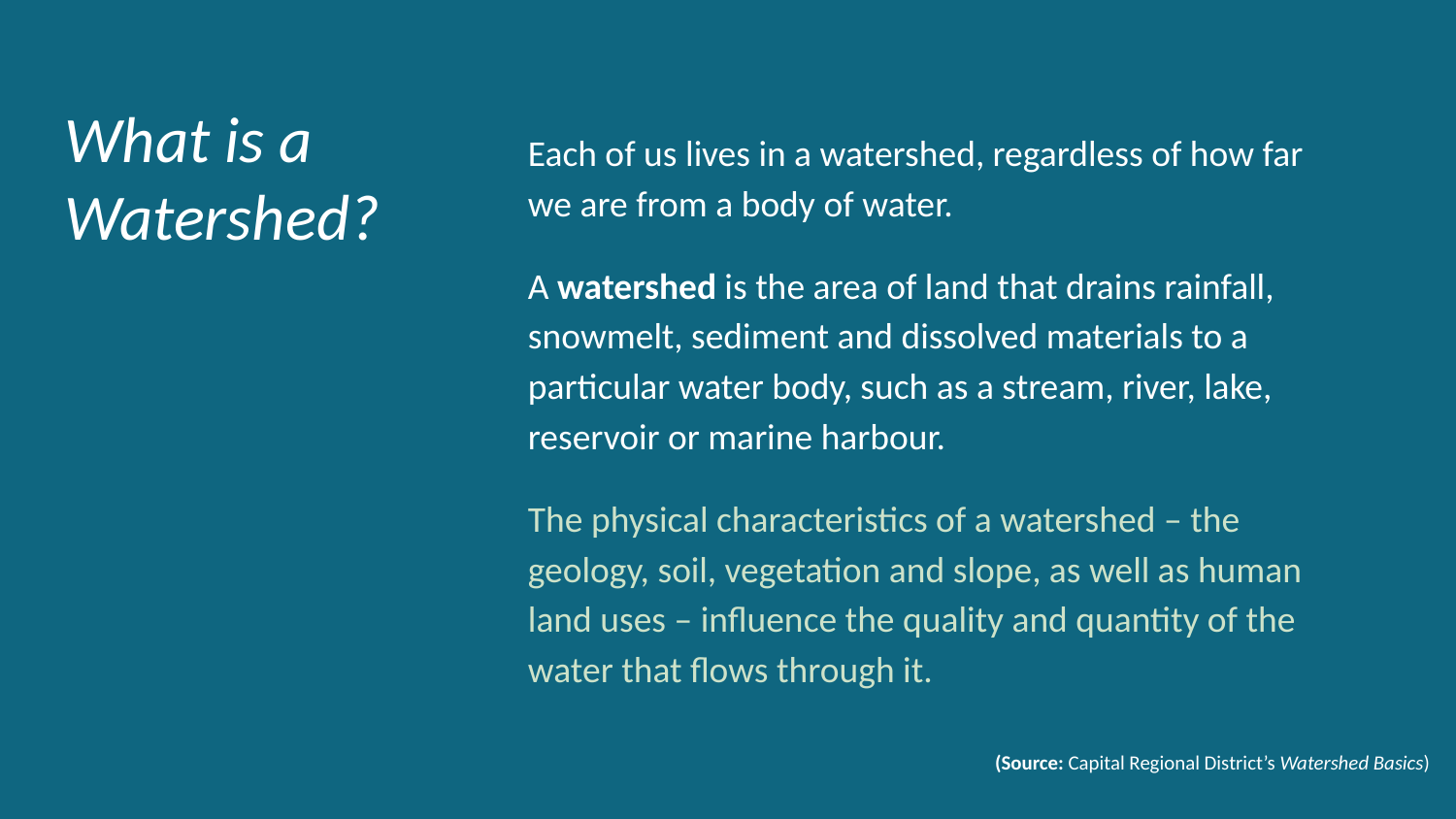

# What is a Watershed?
Each of us lives in a watershed, regardless of how far we are from a body of water.
A watershed is the area of land that drains rainfall, snowmelt, sediment and dissolved materials to a particular water body, such as a stream, river, lake, reservoir or marine harbour.
The physical characteristics of a watershed – the geology, soil, vegetation and slope, as well as human land uses – influence the quality and quantity of the water that flows through it.
(Source: Capital Regional District’s Watershed Basics)